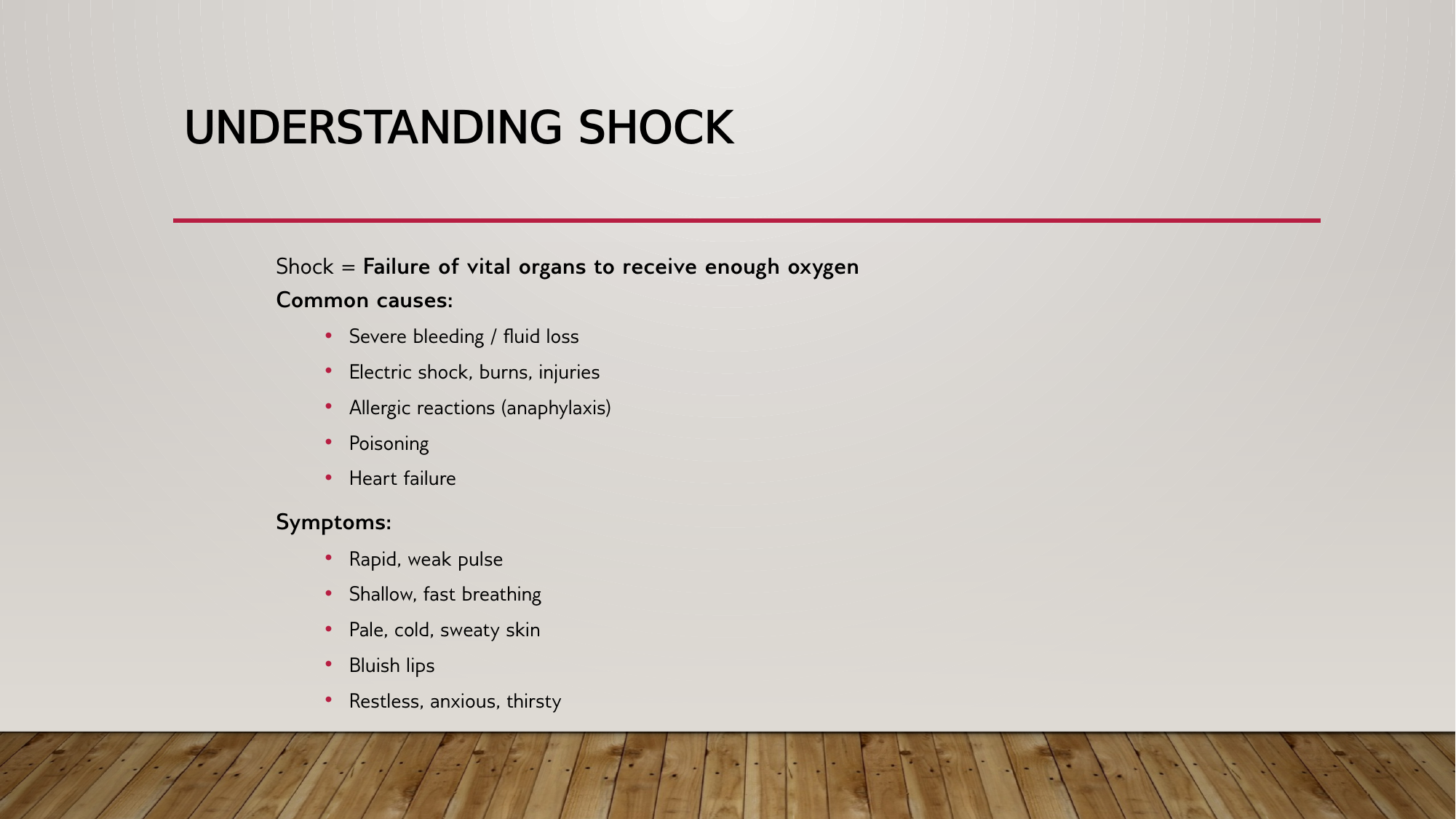

# Understanding Shock
Shock = Failure of vital organs to receive enough oxygen
Common causes:
Severe bleeding / fluid loss
Electric shock, burns, injuries
Allergic reactions (anaphylaxis)
Poisoning
Heart failure
Symptoms:
Rapid, weak pulse
Shallow, fast breathing
Pale, cold, sweaty skin
Bluish lips
Restless, anxious, thirsty